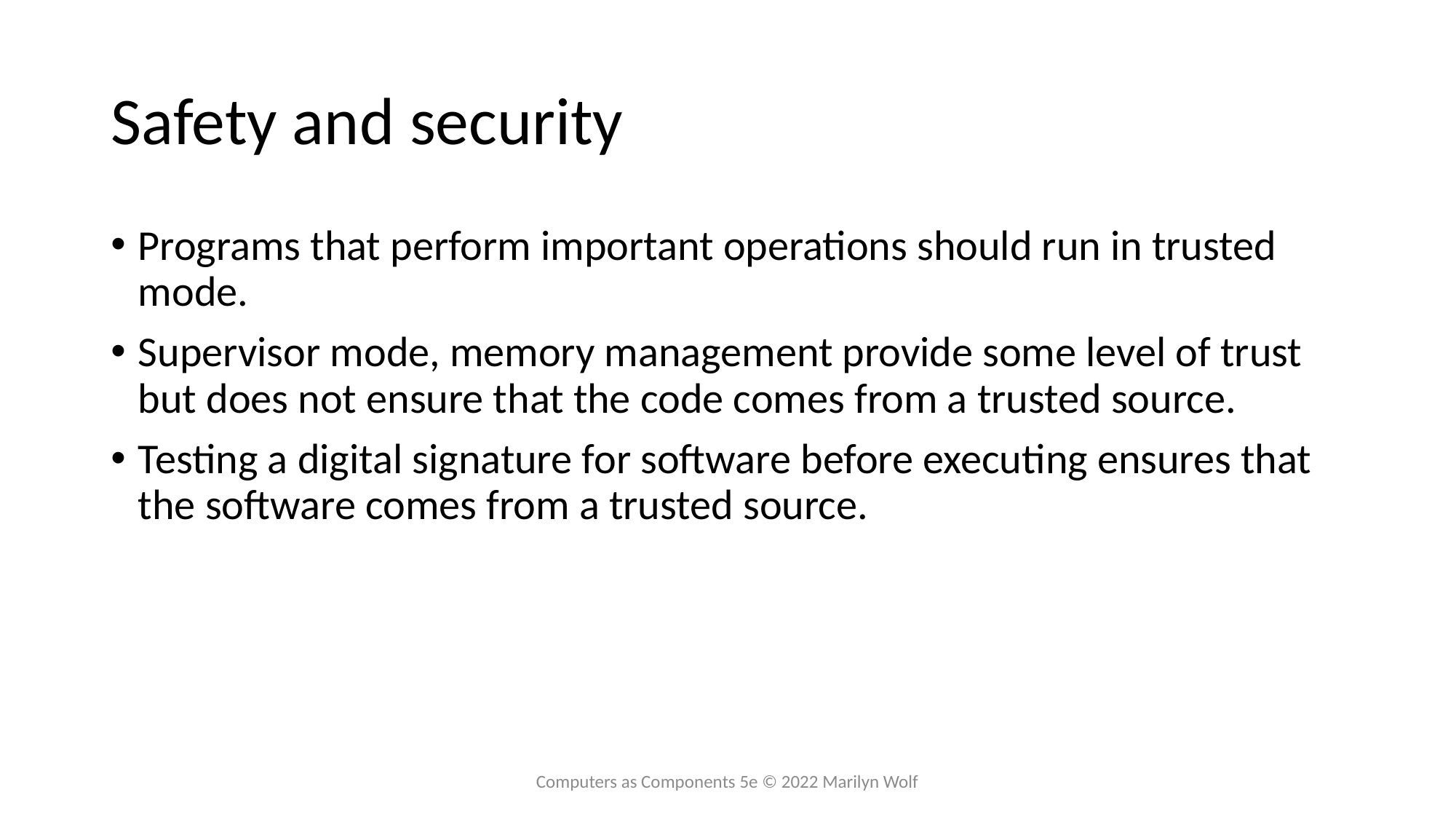

# Safety and security
Programs that perform important operations should run in trusted mode.
Supervisor mode, memory management provide some level of trust but does not ensure that the code comes from a trusted source.
Testing a digital signature for software before executing ensures that the software comes from a trusted source.
Computers as Components 5e © 2022 Marilyn Wolf